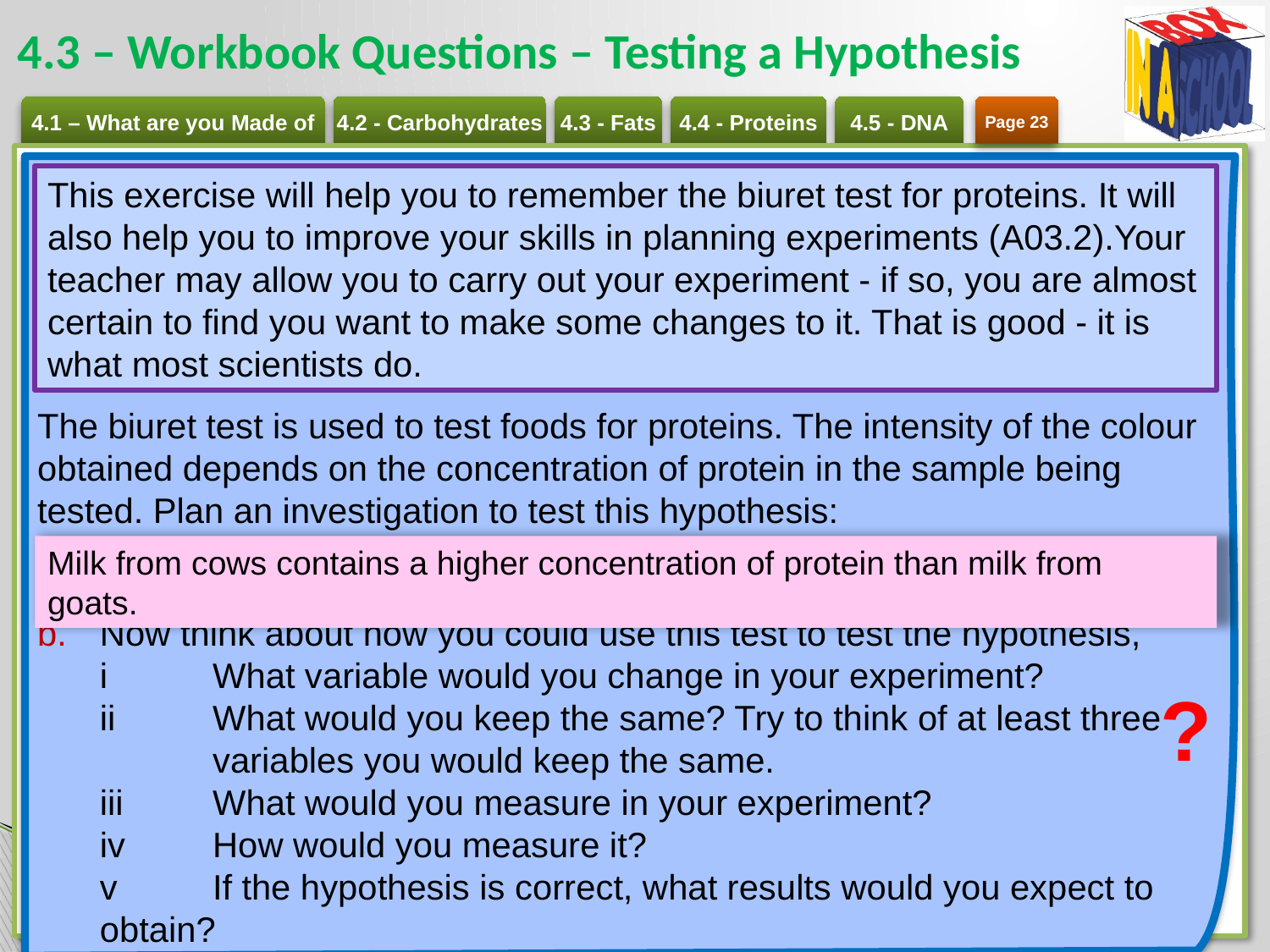

# 4.3 – Workbook Questions – Testing a Hypothesis
Page 23

The biuret test is used to test foods for proteins. The intensity of the colour obtained depends on the concentration of protein in the sample being tested. Plan an investigation to test this hypothesis:

First, describe how you would do the biuret test.
Now think about how you could use this test to test the hypothesis,
i 	What variable would you change in your experiment?
ii 	What would you keep the same? Try to think of at least three 	variables you would keep the same.
iii 	What would you measure in your experiment?
iv 	How would you measure it?
v 	If the hypothesis is correct, what results would you expect to obtain?
This exercise will help you to remember the biuret test for proteins. It will also help you to improve your skills in planning experiments (A03.2).Your teacher may allow you to carry out your experiment - if so, you are almost certain to find you want to make some changes to it. That is good - it is what most scientists do.
Milk from cows contains a higher concentration of protein than milk from goats.
?